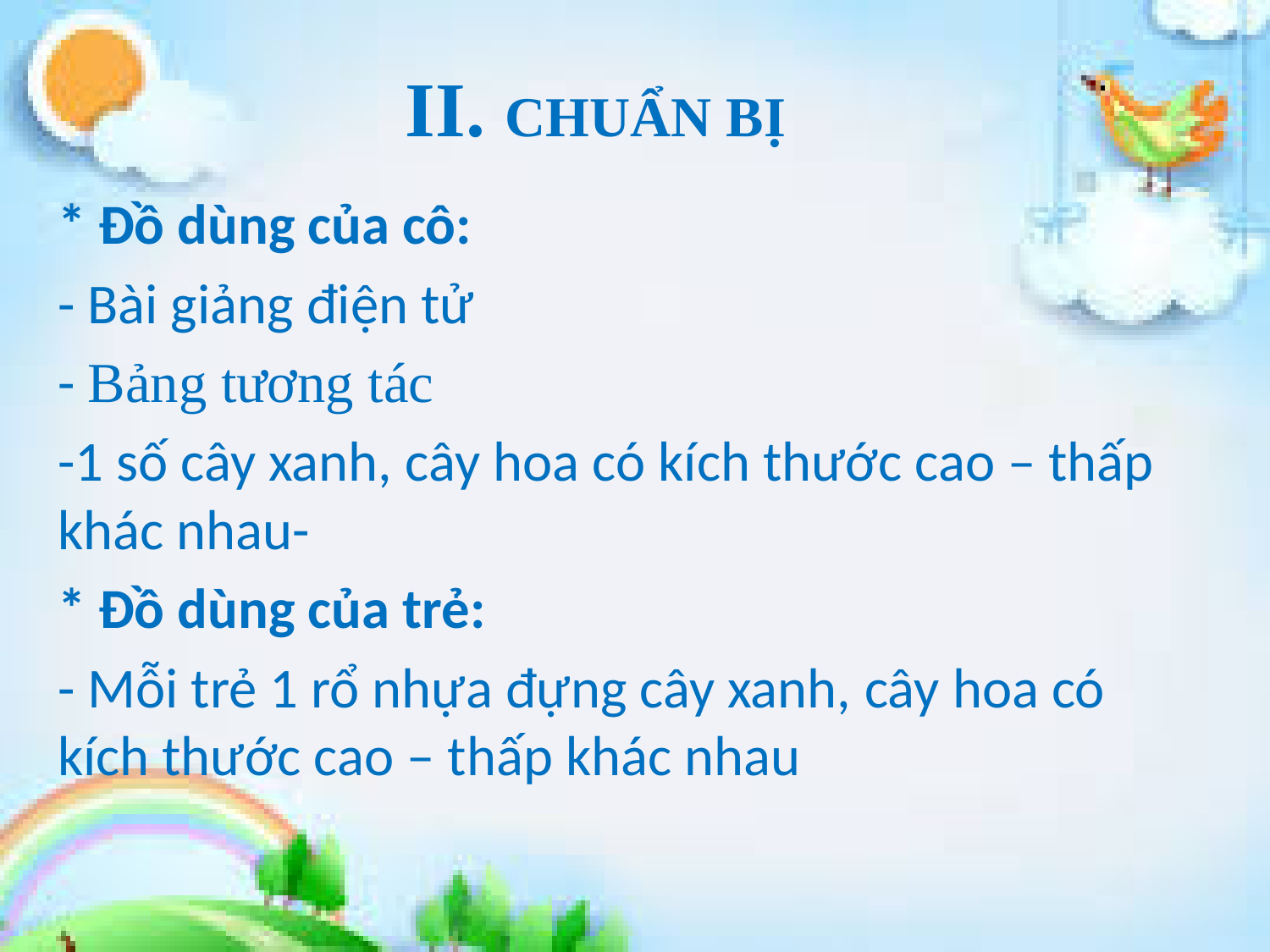

# II. CHUẨN BỊ
* Đồ dùng của cô:
- Bài giảng điện tử
- Bảng tương tác
-1 số cây xanh, cây hoa có kích thước cao – thấp khác nhau-
* Đồ dùng của trẻ:
- Mỗi trẻ 1 rổ nhựa đựng cây xanh, cây hoa có kích thước cao – thấp khác nhau